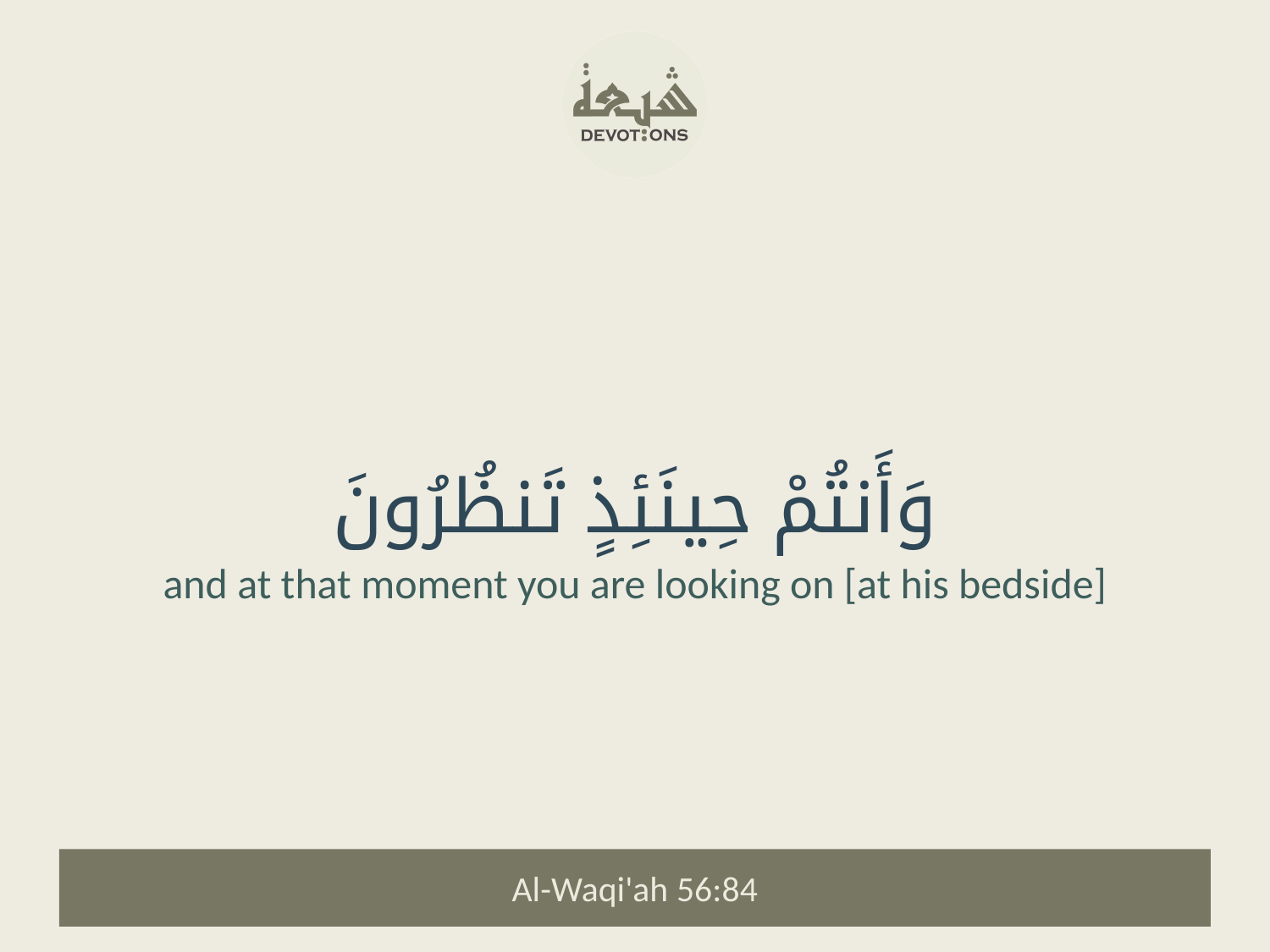

وَأَنتُمْ حِينَئِذٍ تَنظُرُونَ
and at that moment you are looking on [at his bedside]
Al-Waqi'ah 56:84